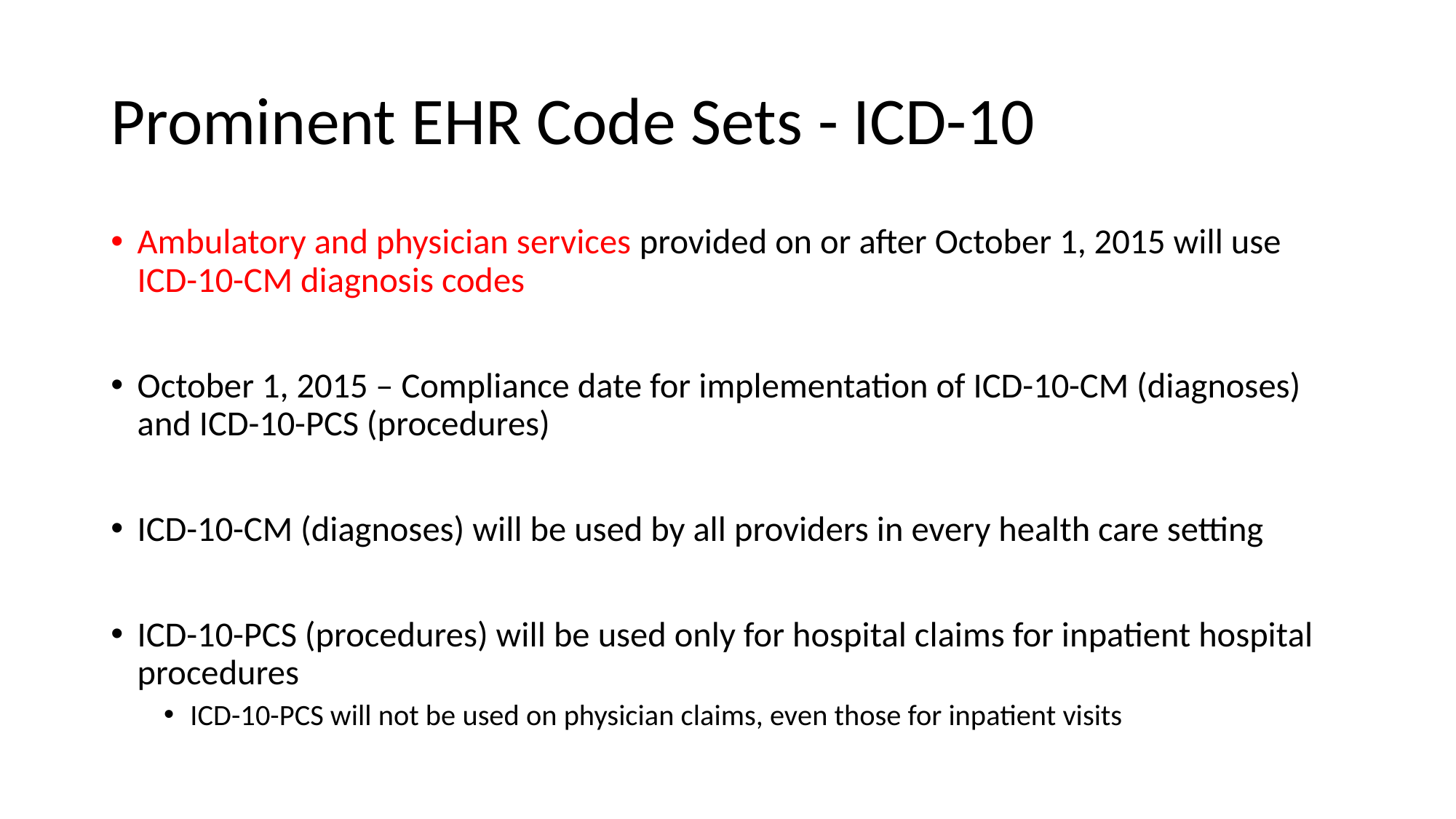

# Prominent EHR Code Sets - ICD-10
Ambulatory and physician services provided on or after October 1, 2015 will use ICD-10-CM diagnosis codes

October 1, 2015 – Compliance date for implementation of ICD-10-CM (diagnoses) and ICD-10-PCS (procedures)

ICD-10-CM (diagnoses) will be used by all providers in every health care setting

ICD-10-PCS (procedures) will be used only for hospital claims for inpatient hospital procedures
ICD-10-PCS will not be used on physician claims, even those for inpatient visits